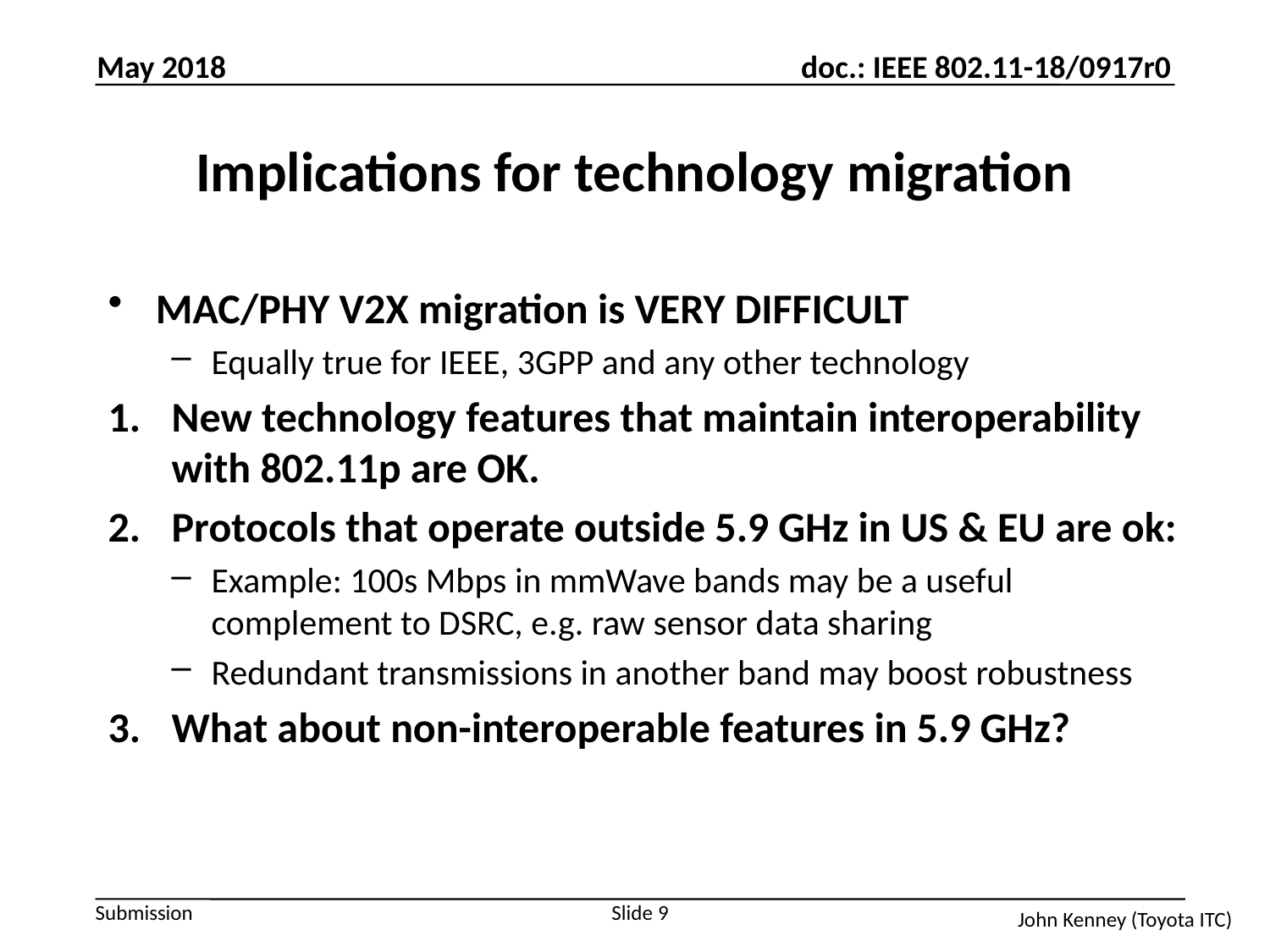

May 2018
# Implications for technology migration
MAC/PHY V2X migration is VERY DIFFICULT
Equally true for IEEE, 3GPP and any other technology
New technology features that maintain interoperability with 802.11p are OK.
Protocols that operate outside 5.9 GHz in US & EU are ok:
Example: 100s Mbps in mmWave bands may be a useful complement to DSRC, e.g. raw sensor data sharing
Redundant transmissions in another band may boost robustness
What about non-interoperable features in 5.9 GHz?

Slide 9
John Kenney (Toyota ITC)